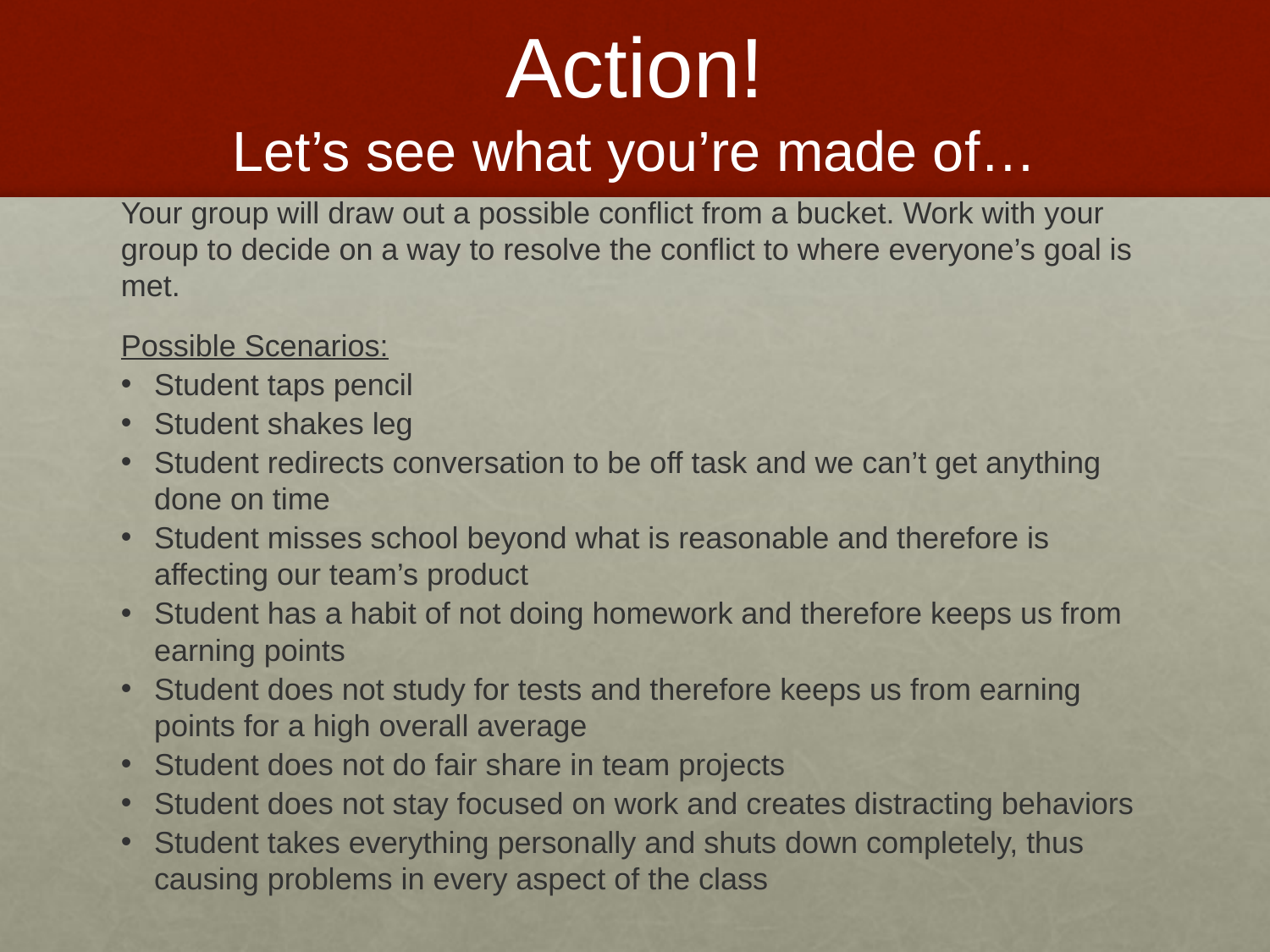

# Action! Let’s see what you’re made of…
Your group will draw out a possible conflict from a bucket. Work with your group to decide on a way to resolve the conflict to where everyone’s goal is met.

Possible Scenarios:
Student taps pencil
Student shakes leg
Student redirects conversation to be off task and we can’t get anything done on time
Student misses school beyond what is reasonable and therefore is affecting our team’s product
Student has a habit of not doing homework and therefore keeps us from earning points
Student does not study for tests and therefore keeps us from earning points for a high overall average
Student does not do fair share in team projects
Student does not stay focused on work and creates distracting behaviors
Student takes everything personally and shuts down completely, thus causing problems in every aspect of the class